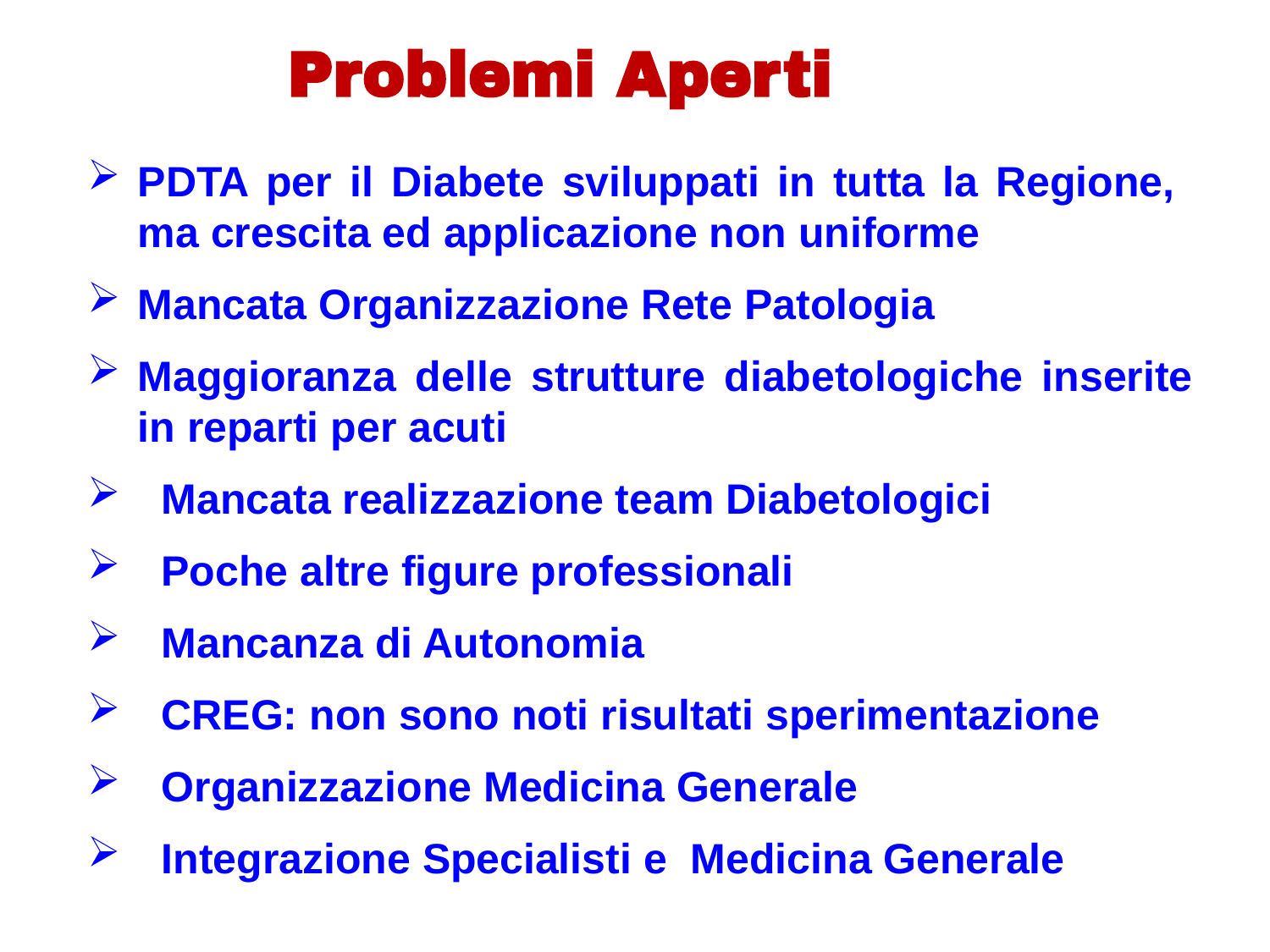

Problemi Aperti
PDTA per il Diabete sviluppati in tutta la Regione,  ma crescita ed applicazione non uniforme

Mancata Organizzazione Rete Patologia

Maggioranza delle strutture diabetologiche inserite in reparti per acuti

  Mancata realizzazione team Diabetologici

  Poche altre figure professionali

  Mancanza di Autonomia

  CREG: non sono noti risultati sperimentazione

  Organizzazione Medicina Generale

  Integrazione Specialisti e  Medicina Generale